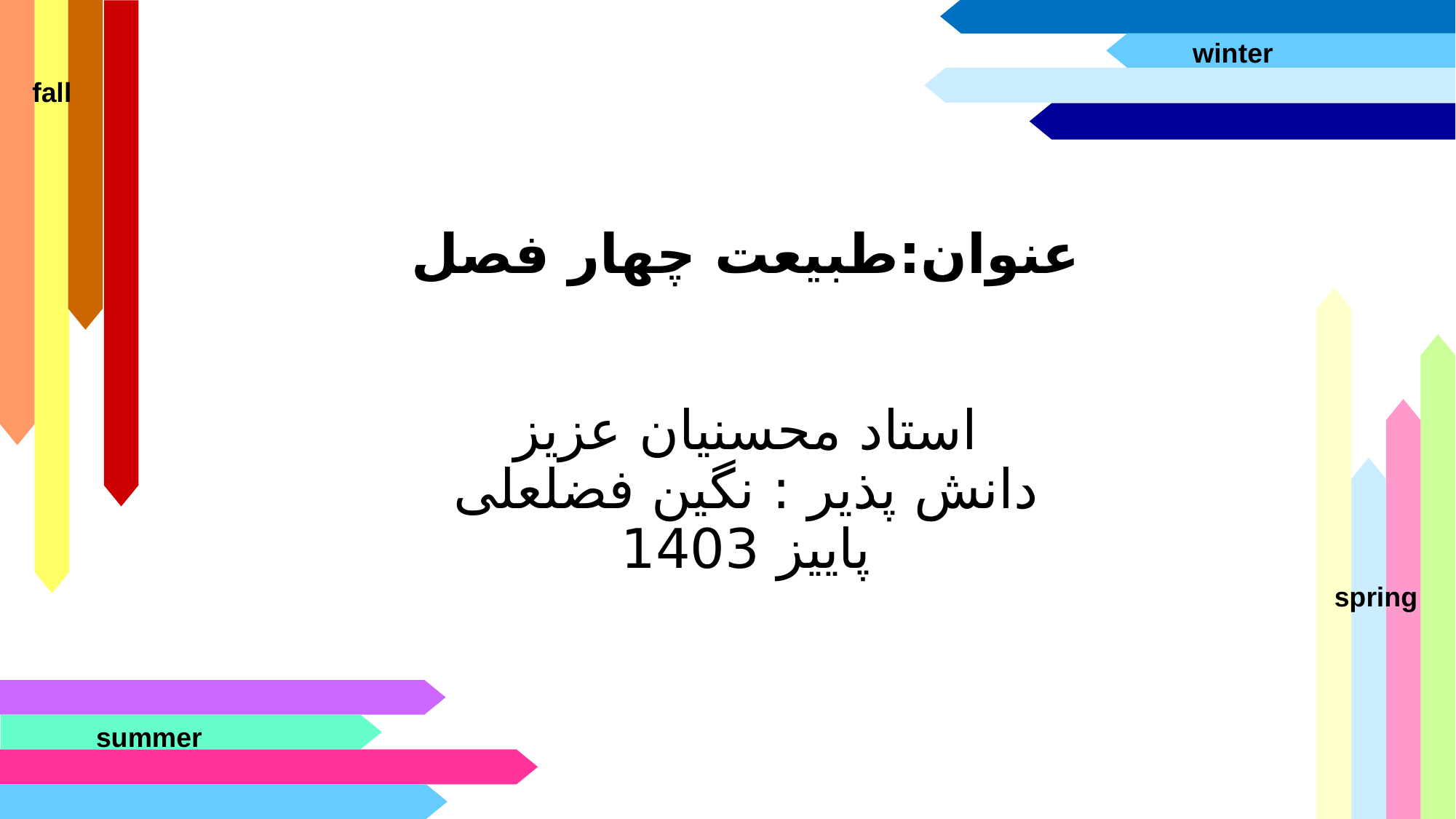

# عنوان:طبیعت چهار فصل استاد محسنیان عزیز دانش پذیر : نگین فضلعلی پاییز 1403
1